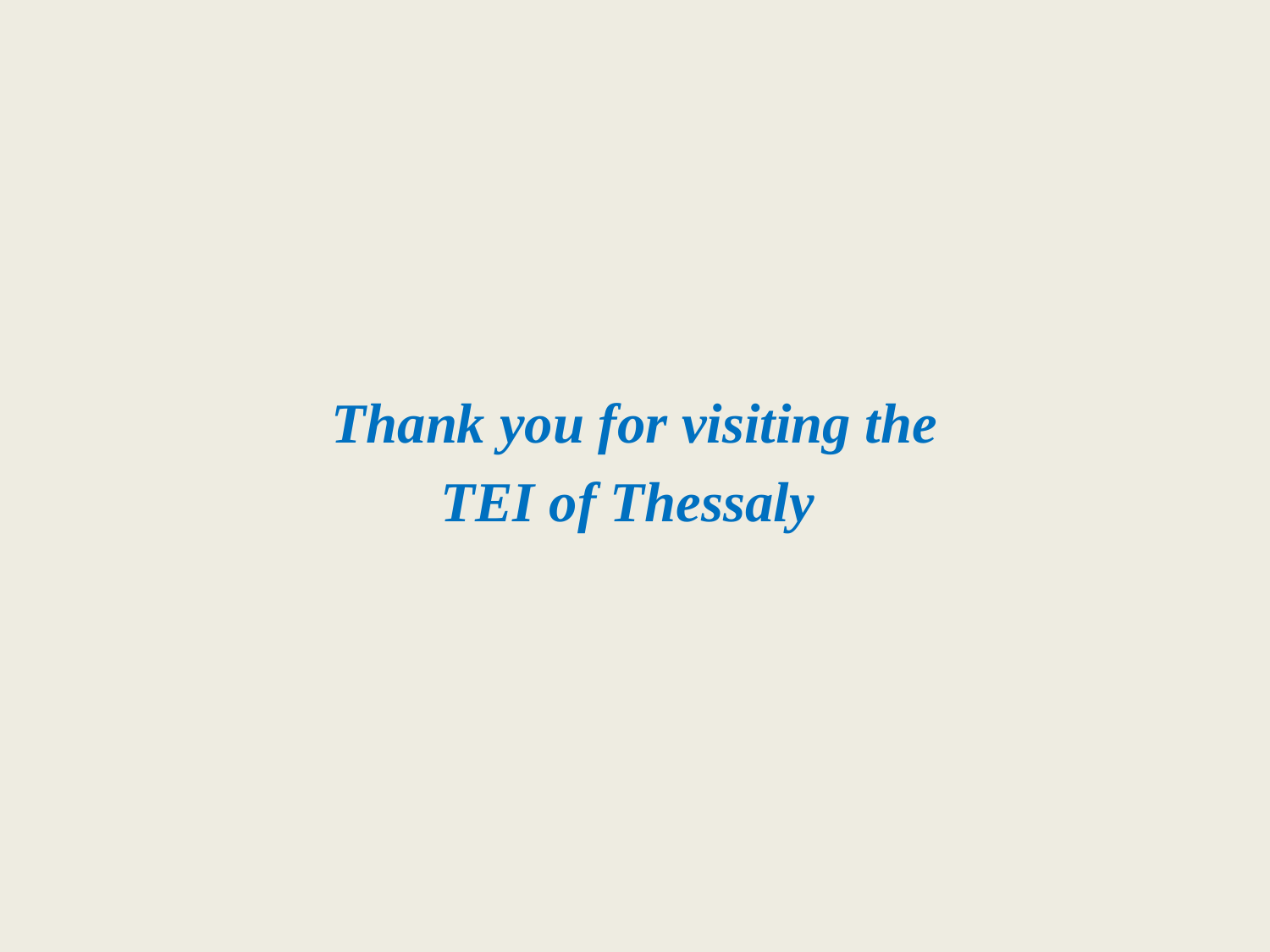

#

Thank you for visiting the
TEI of Thessaly